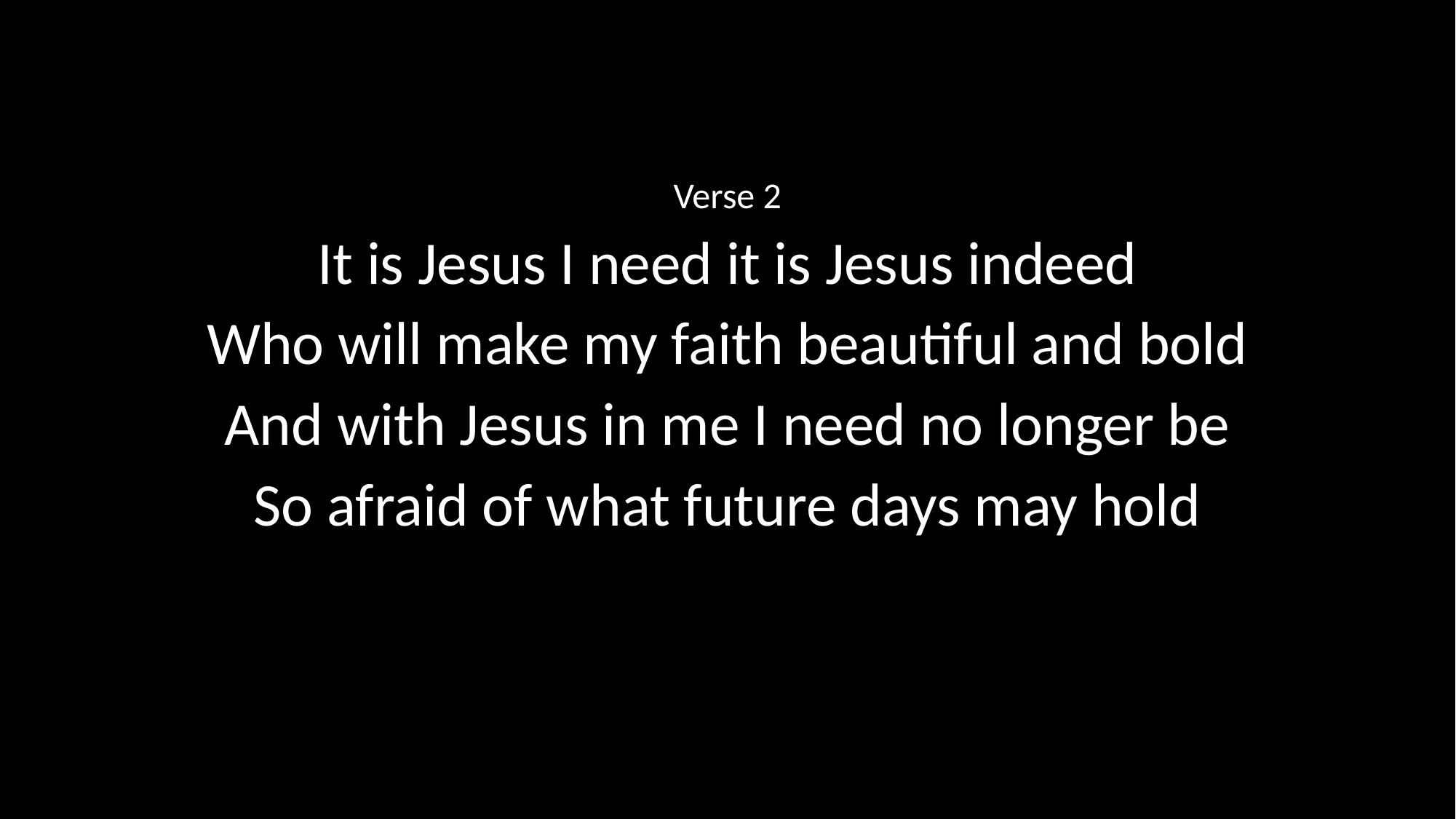

Verse 2
It is Jesus I need it is Jesus indeed
Who will make my faith beautiful and bold
And with Jesus in me I need no longer be
So afraid of what future days may hold